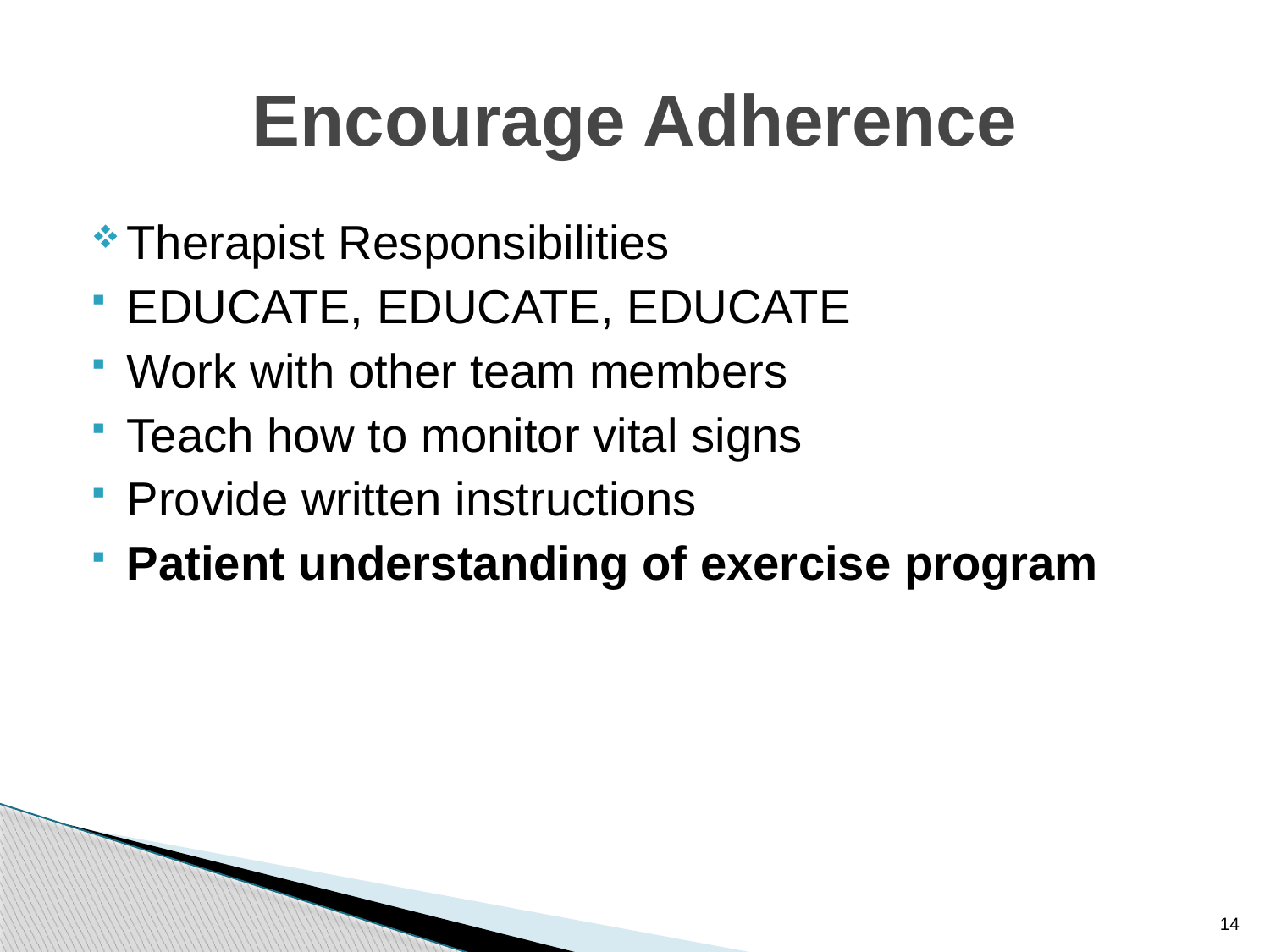

# Encourage Adherence
Therapist Responsibilities
EDUCATE, EDUCATE, EDUCATE
Work with other team members
Teach how to monitor vital signs
Provide written instructions
Patient understanding of exercise program
14